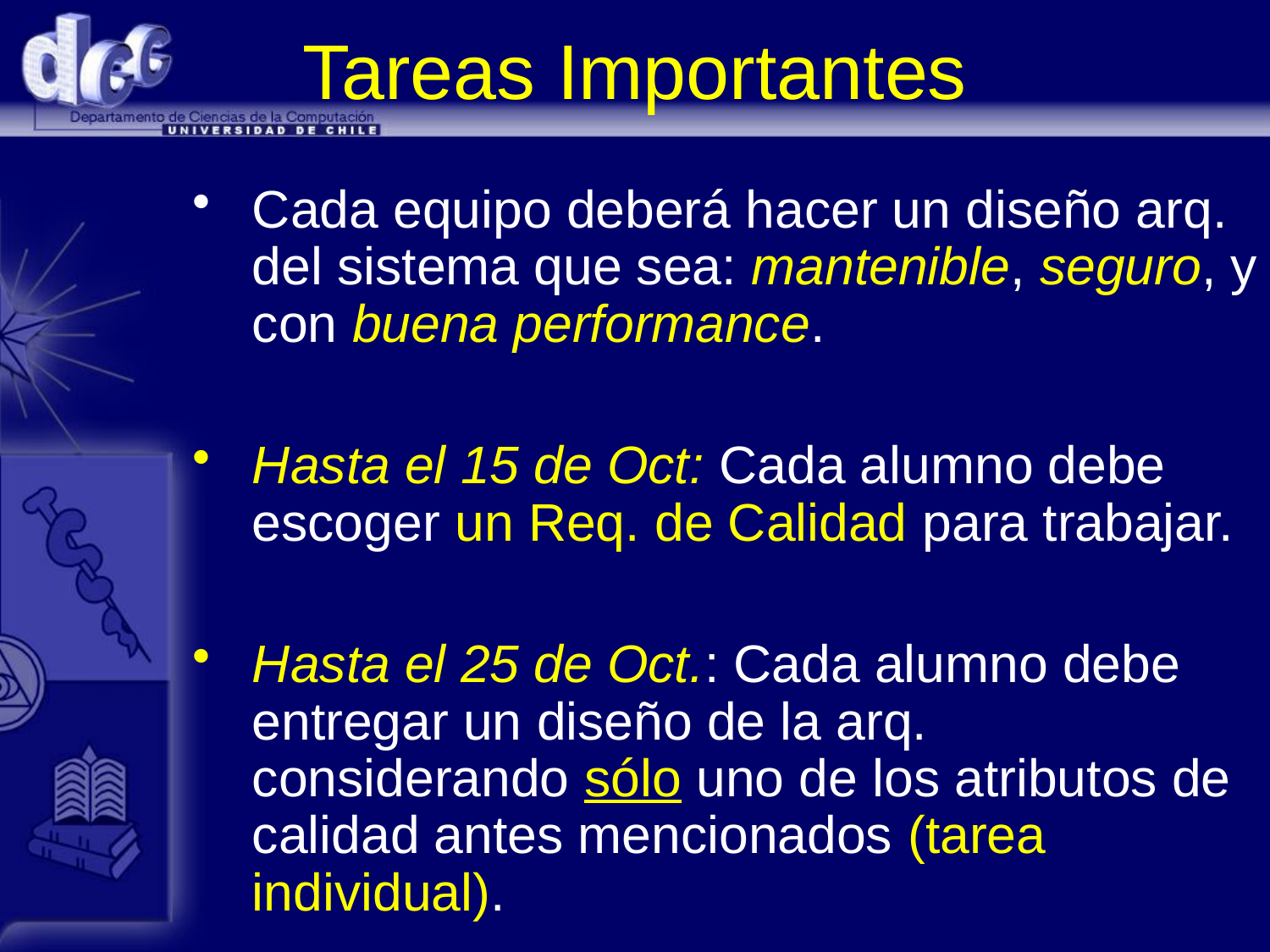

# Tareas Importantes
Cada equipo deberá hacer un diseño arq. del sistema que sea: mantenible, seguro, y con buena performance.
Hasta el 15 de Oct: Cada alumno debe escoger un Req. de Calidad para trabajar.
Hasta el 25 de Oct.: Cada alumno debe entregar un diseño de la arq. considerando sólo uno de los atributos de calidad antes mencionados (tarea individual).